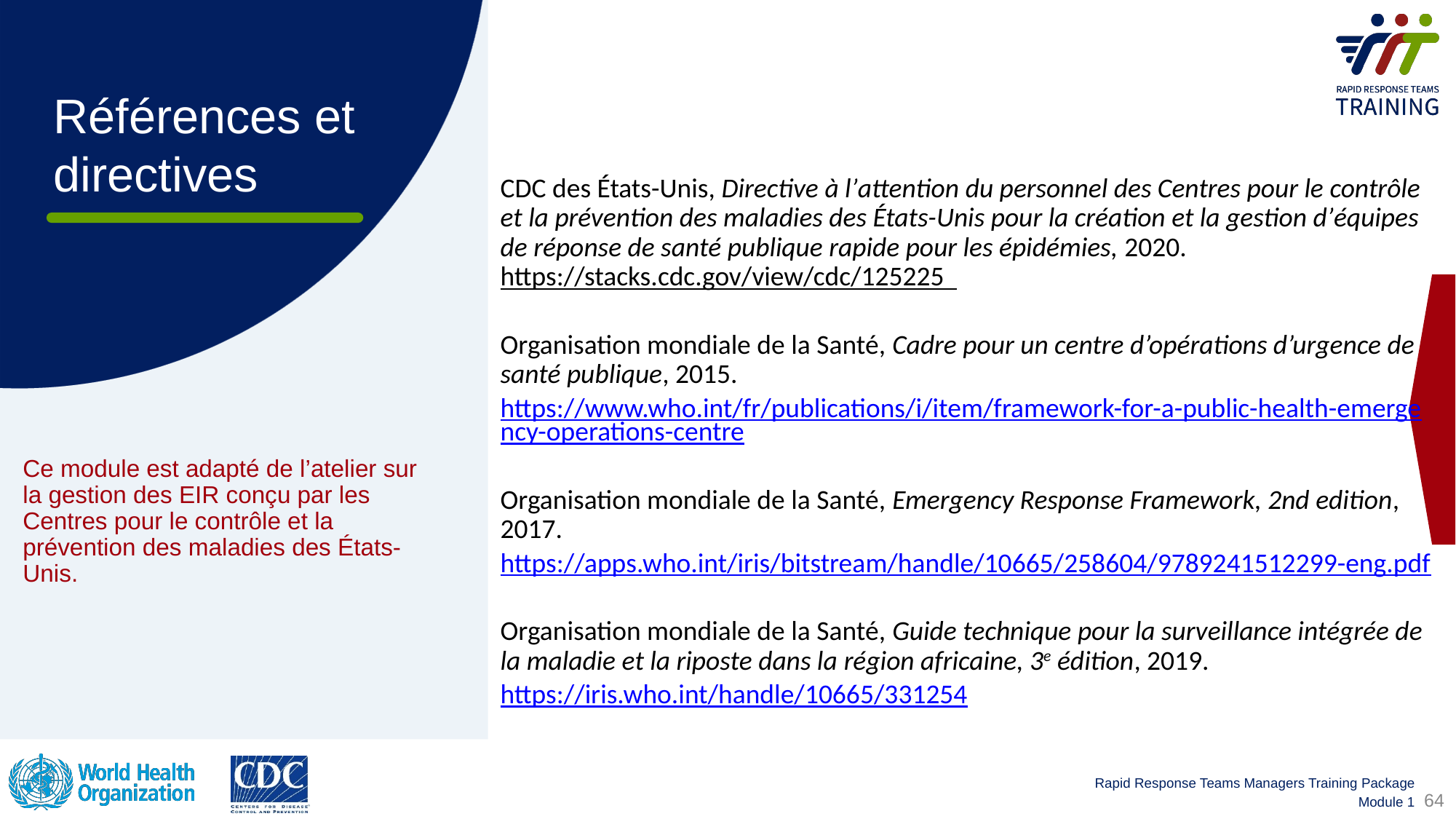

CDC des États-Unis, Directive à lʼattention du personnel des Centres pour le contrôle et la prévention des maladies des États-Unis pour la création et la gestion dʼéquipes de réponse de santé publique rapide pour les épidémies, 2020.
https://stacks.cdc.gov/view/cdc/125225

Organisation mondiale de la Santé, Cadre pour un centre d’opérations d’urgence de santé publique, 2015.
https://www.who.int/fr/publications/i/item/framework-for-a-public-health-emergency-operations-centre

Organisation mondiale de la Santé, Emergency Response Framework, 2nd edition, 2017.
https://apps.who.int/iris/bitstream/handle/10665/258604/9789241512299-eng.pdf

Organisation mondiale de la Santé, Guide technique pour la surveillance intégrée de la maladie et la riposte dans la région africaine, 3e édition, 2019.
https://iris.who.int/handle/10665/331254

# Ce module est adapté de l’atelier sur la gestion des EIR conçu par les Centres pour le contrôle et la prévention des maladies des États-Unis.
64